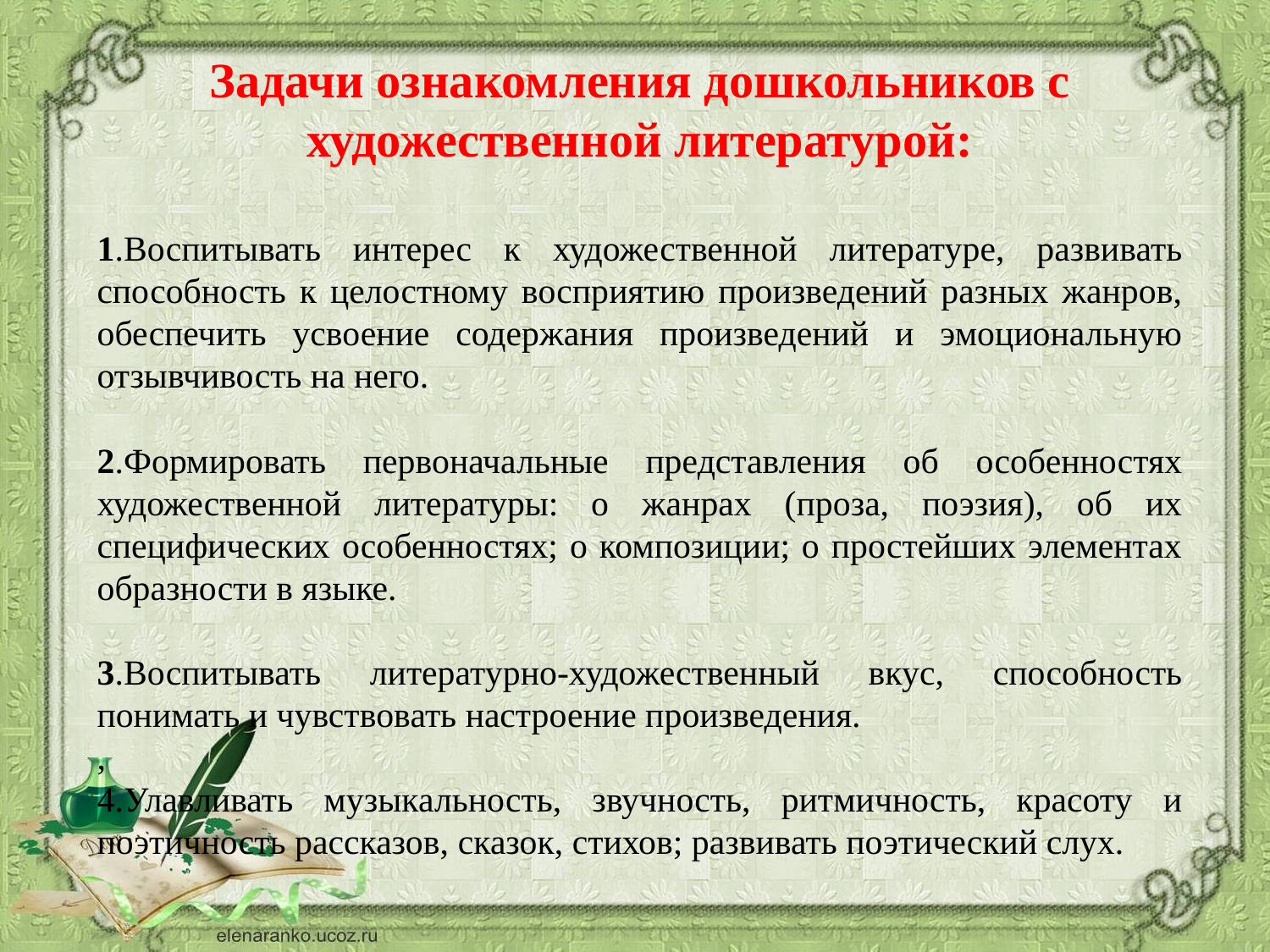

Задачи ознакомления дошкольников с художественной литературой:

1.Воспитывать интерес к художественной литературе, развивать способность к целостному восприятию произведений разных жанров, обеспечить усвоение содержания произведений и эмоциональную отзывчивость на него.

2.Формировать первоначальные представления об особенностях художественной литературы: о жанрах (проза, поэзия), об их специфических особенностях; о композиции; о простейших элементах образности в языке.

3.Воспитывать литературно-художественный вкус, способность понимать и чувствовать настроение произведения.
,
4.Улавливать музыкальность, звучность, ритмичность, красоту и поэтичность рассказов, сказок, стихов; развивать поэтический слух.